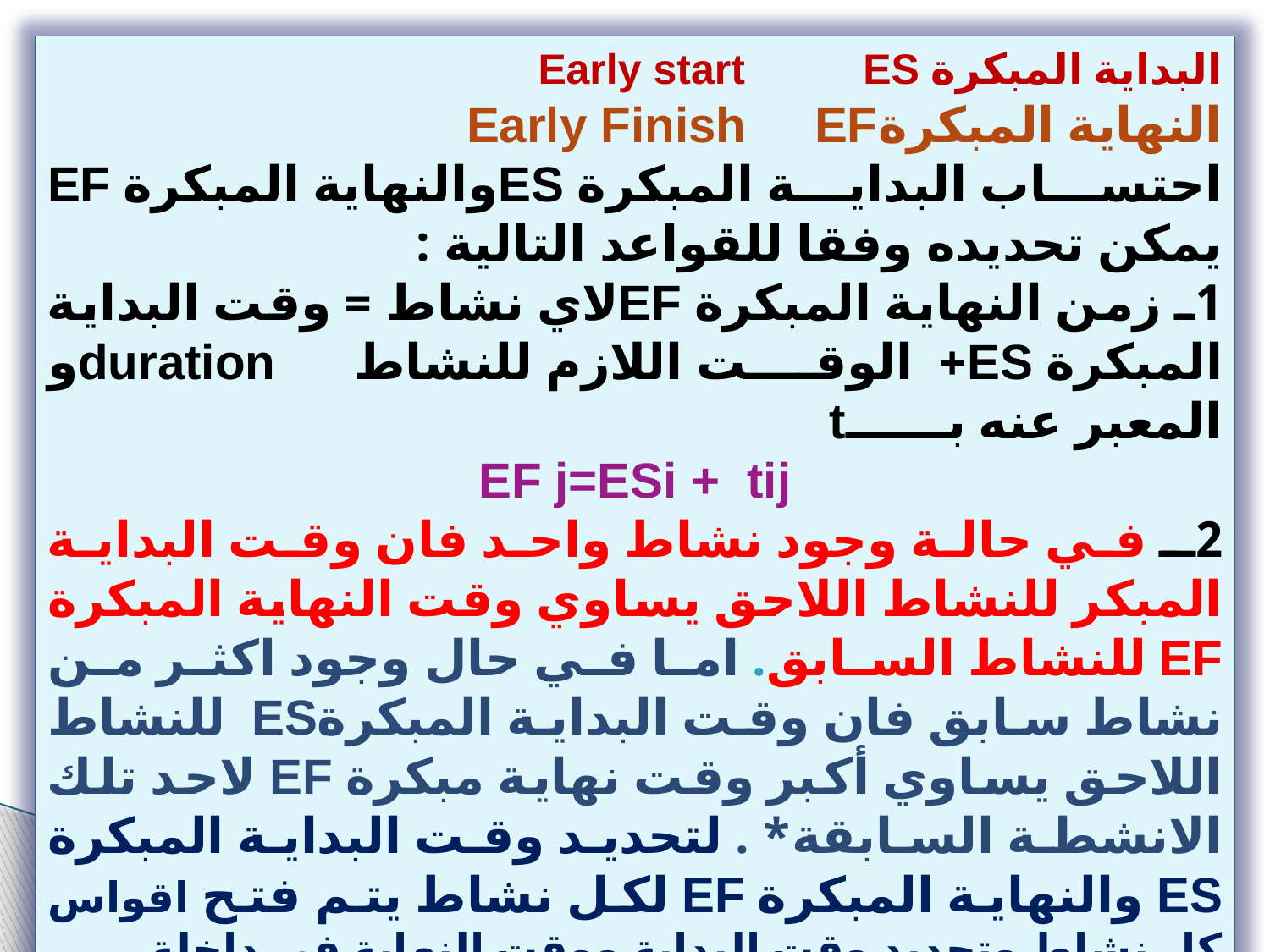

البداية المبكرة Early start          ES
النهاية المبكرةEarly Finish     EF
احتساب البداية المبكرة ESوالنهاية المبكرة EF يمكن تحديده وفقا للقواعد التالية :
1ـ زمن النهاية المبكرة EFلاي نشاط = وقت البداية المبكرة ES+  الوقت اللازم للنشاط durationو المعبر عنه بــــــt
 EF j=ESi +  tij
2ـ في حالة وجود نشاط واحد فان وقت البداية المبكر للنشاط اللاحق يساوي وقت النهاية المبكرة EF للنشاط السابق. اما في حال وجود اكثر من نشاط سابق فان وقت البداية المبكرةES  للنشاط اللاحق يساوي أكبر وقت نهاية مبكرة EF لاحد تلك الانشطة السابقة* . لتحديد وقت البداية المبكرة ES والنهاية المبكرة EF لكل نشاط يتم فتح اقواس كل نشاط وتحديد وقت البداية ووقت النهاية في داخلة